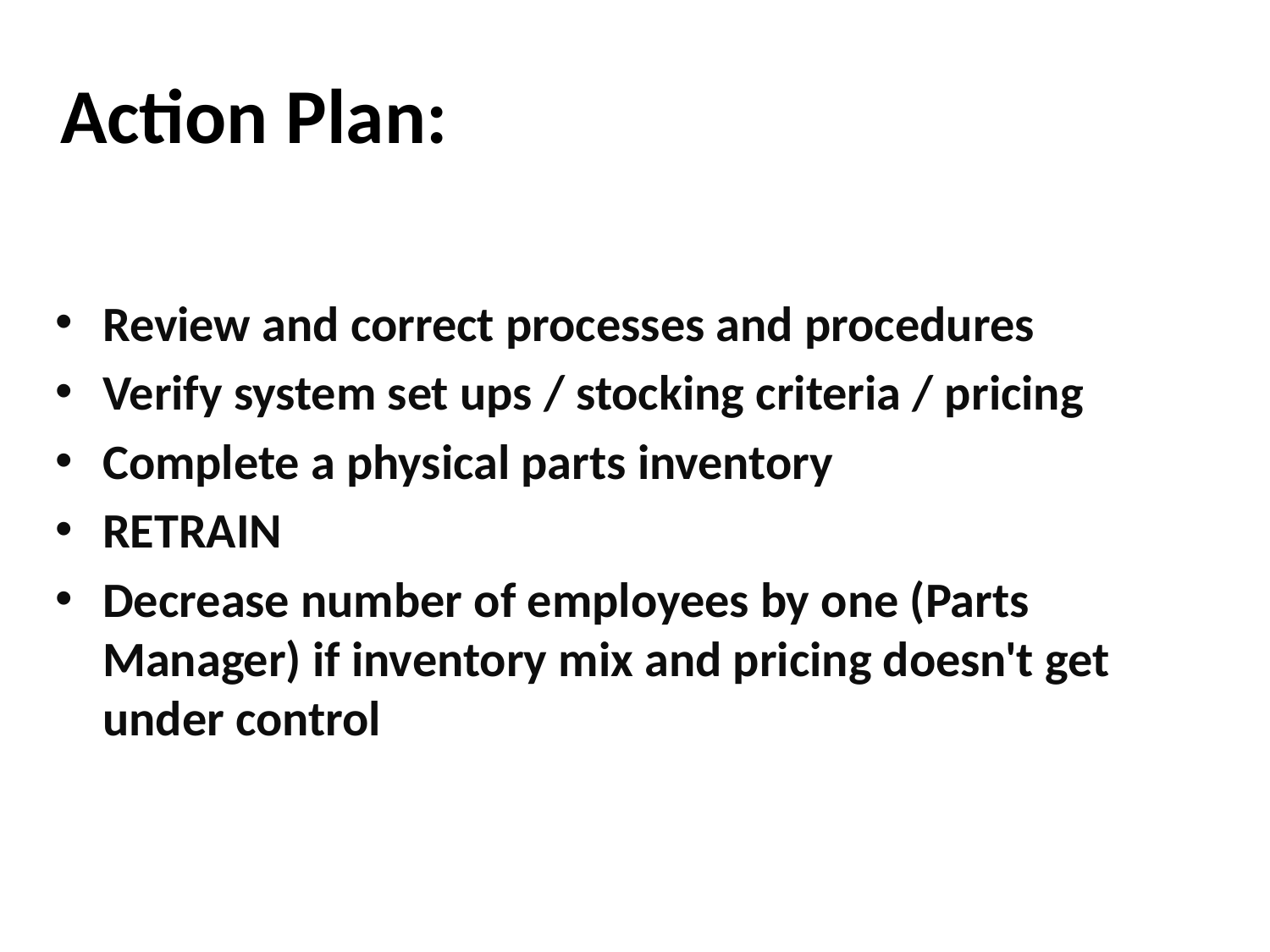

# Action Plan:
Review and correct processes and procedures
Verify system set ups / stocking criteria / pricing
Complete a physical parts inventory
RETRAIN
Decrease number of employees by one (Parts Manager) if inventory mix and pricing doesn't get under control